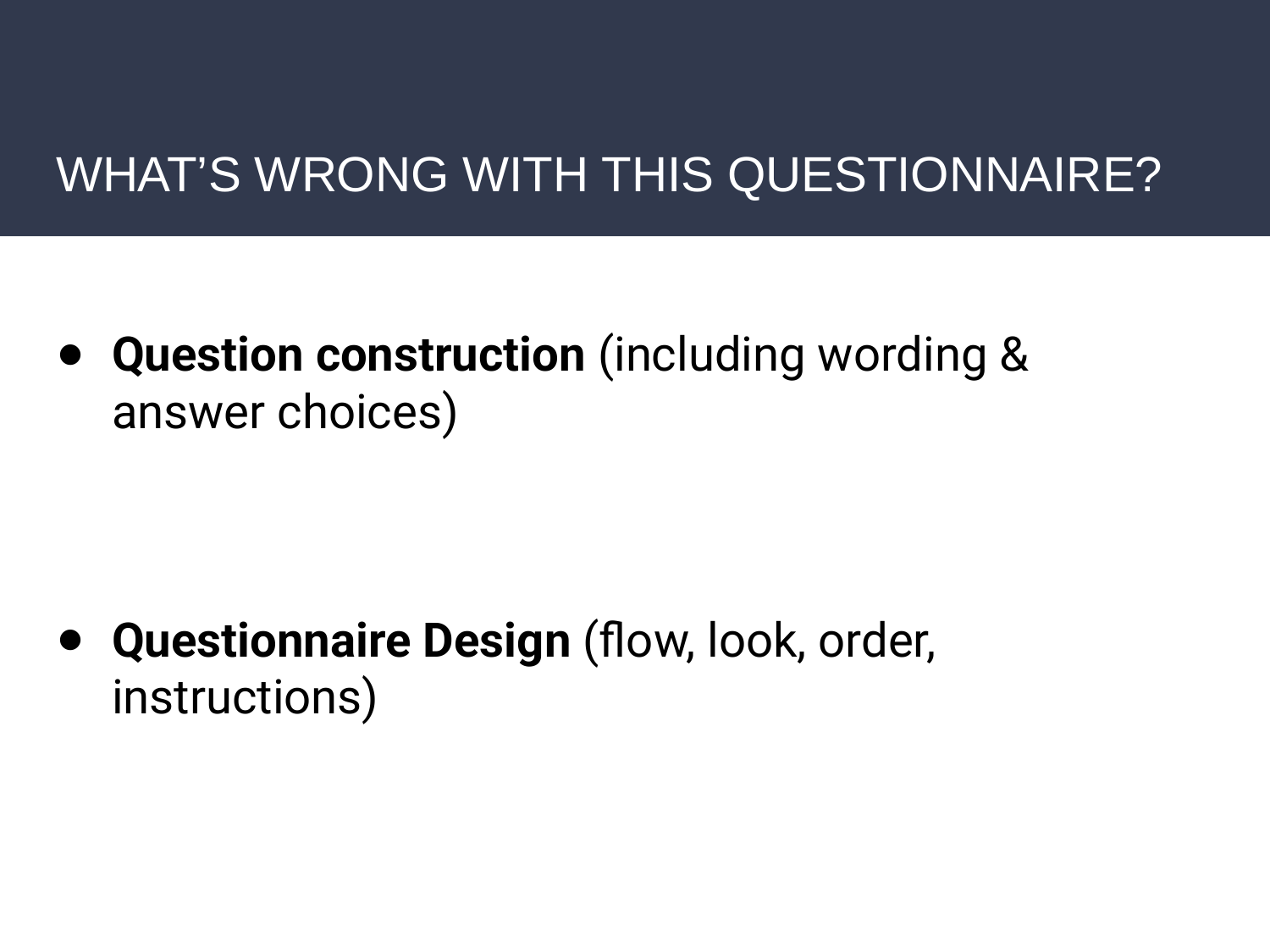

# WHAT’S WRONG WITH THIS QUESTIONNAIRE?
Question construction (including wording & answer choices)

Questionnaire Design (flow, look, order, instructions)